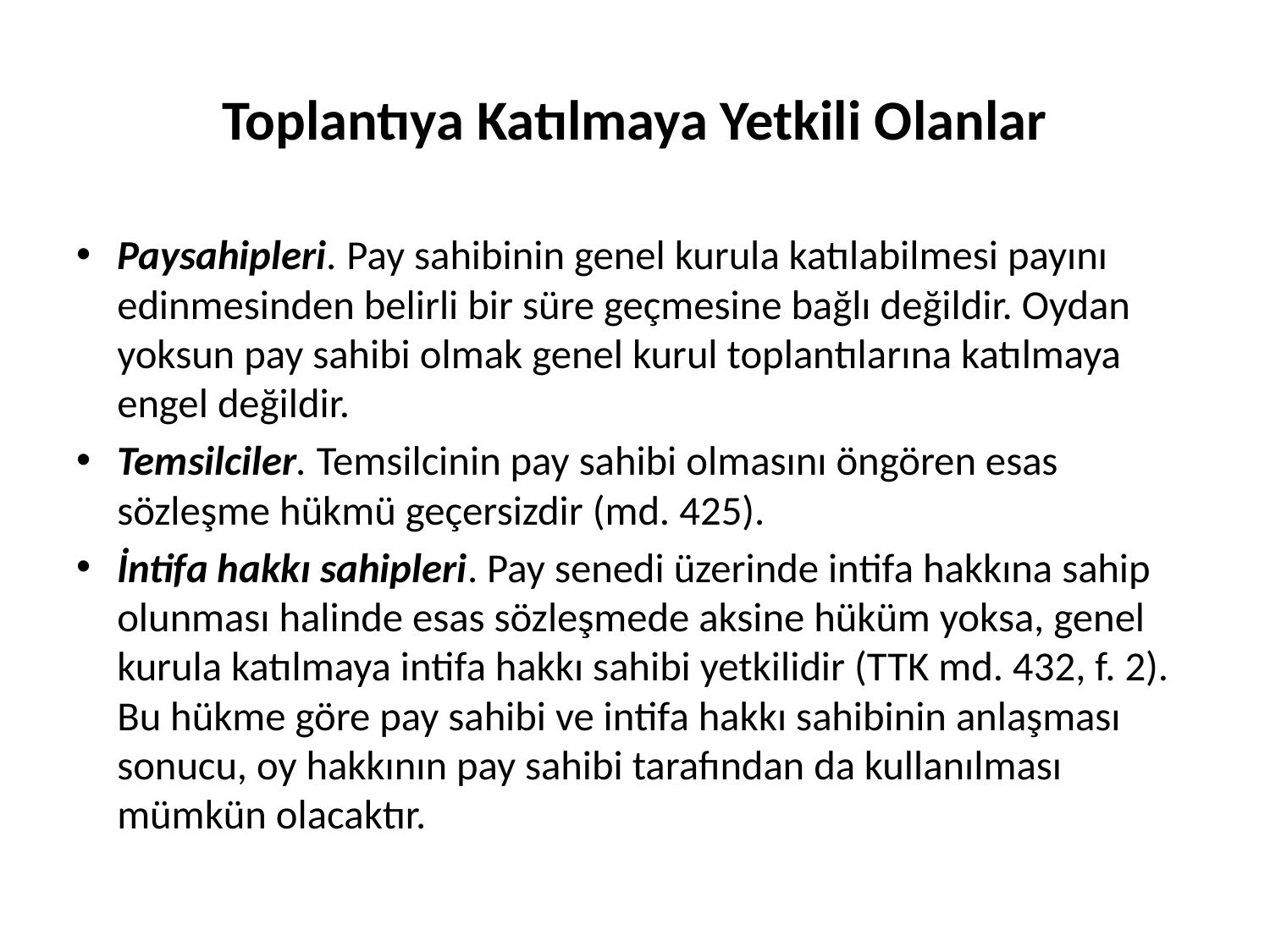

# Toplantıya Katılmaya Yetkili Olanlar
Paysahipleri. Pay sahibinin genel kurula katılabilmesi payını edinmesinden belirli bir süre geçmesine bağlı değildir. Oydan yoksun pay sahibi olmak genel kurul toplantılarına katılmaya engel değildir.
Temsilciler. Temsilcinin pay sahibi olmasını öngören esas sözleşme hükmü geçersizdir (md. 425).
İntifa hakkı sahipleri. Pay senedi üzerinde intifa hakkına sahip olunması halinde esas sözleşmede aksine hüküm yoksa, genel kurula katılmaya intifa hakkı sahibi yetkilidir (TTK md. 432, f. 2). Bu hükme göre pay sahibi ve intifa hakkı sahibinin anlaşması sonucu, oy hakkının pay sahibi tarafından da kullanılması mümkün olacaktır.